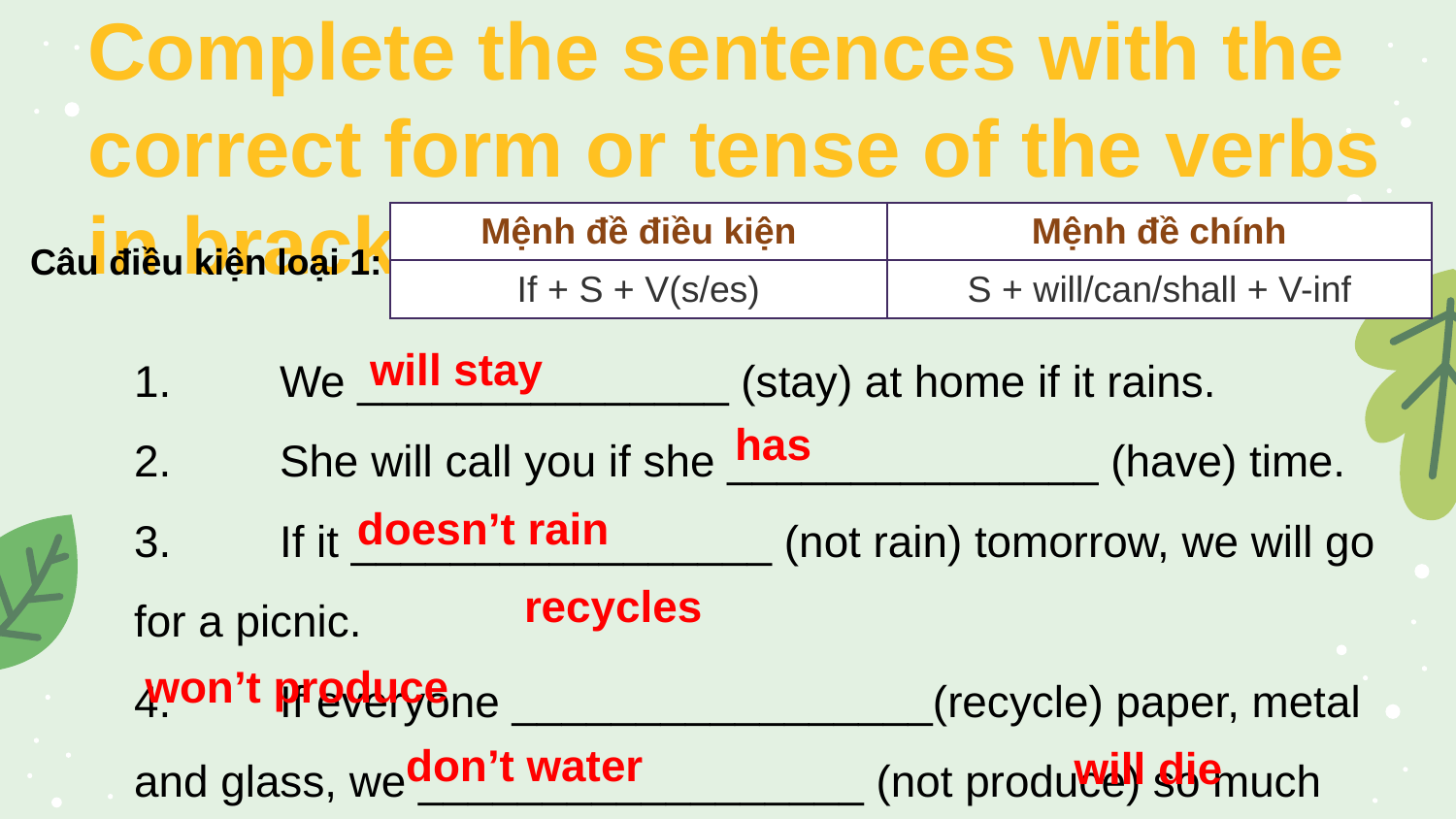

# Complete the sentences with the correct form or tense of the verbs in brackets.
| Mệnh đề điều kiện | Mệnh đề chính |
| --- | --- |
| If + S + V(s/es) | S + will/can/shall + V-inf |
Câu điều kiện loại 1:
1.	We _______________ (stay) at home if it rains.
2.	She will call you if she _______________ (have) time.
3.	If it _________________ (not rain) tomorrow, we will go for a picnic.
4.	If everyone _________________(recycle) paper, metal and glass, we __________________ (not produce) so much rubbish.
5.	If you _________________ (not water) plants, they ______________ (die).
will stay
has
doesn’t rain
recycles
won’t produce
don’t water
will die